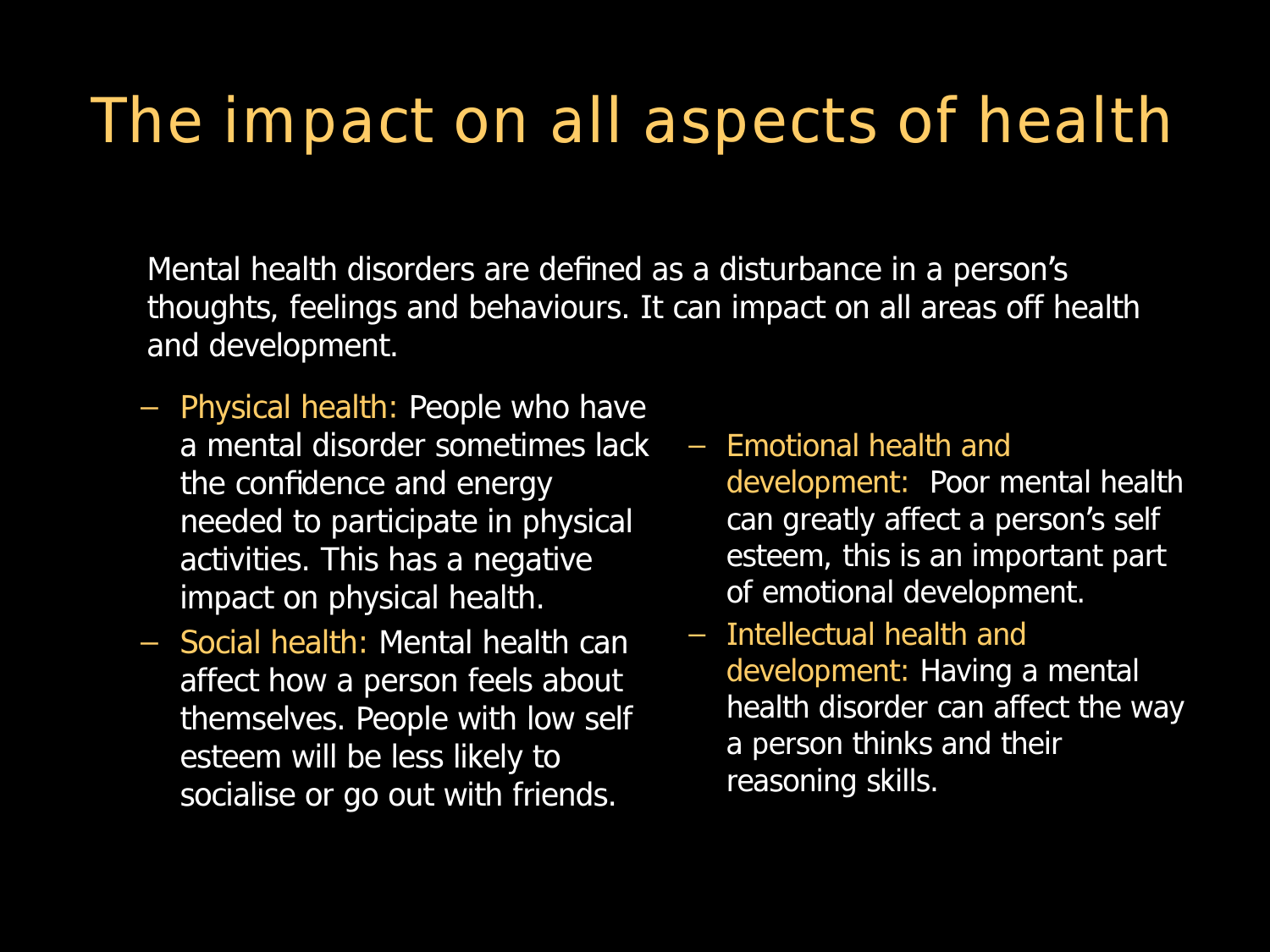

# The impact on all aspects of health

Emotional health and development:  Poor mental health can greatly affect a person’s self esteem, this is an important part of emotional development.
Intellectual health and development: Having a mental health disorder can affect the way a person thinks and their reasoning skills.
Mental health disorders are defined as a disturbance in a person’s thoughts, feelings and behaviours. It can impact on all areas off health and development.

Physical health: People who have a mental disorder sometimes lack the confidence and energy needed to participate in physical activities. This has a negative impact on physical health.
Social health: Mental health can affect how a person feels about themselves. People with low self esteem will be less likely to socialise or go out with friends.